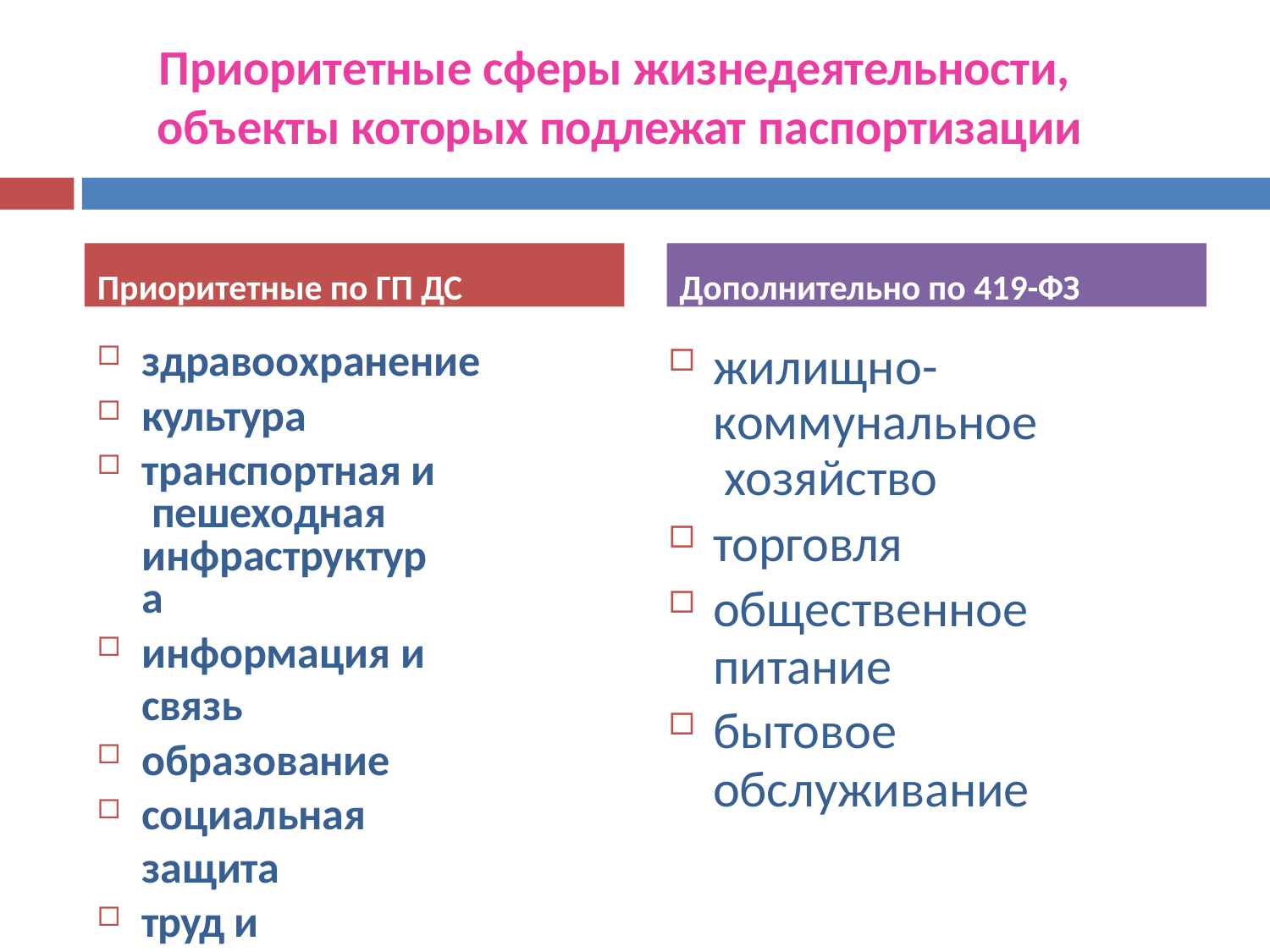

Приоритетные сферы жизнедеятельности,  объекты которых подлежат паспортизации

Приоритетные по ГП ДС
Дополнительно по 419-ФЗ
здравоохранение
культура
транспортная и  пешеходная
инфраструктура
информация и связь
образование
социальная защита
труд и занятость
спорт и физ. культура
жилищно-  коммунальное  хозяйство
торговля
общественное
питание
бытовое
обслуживание